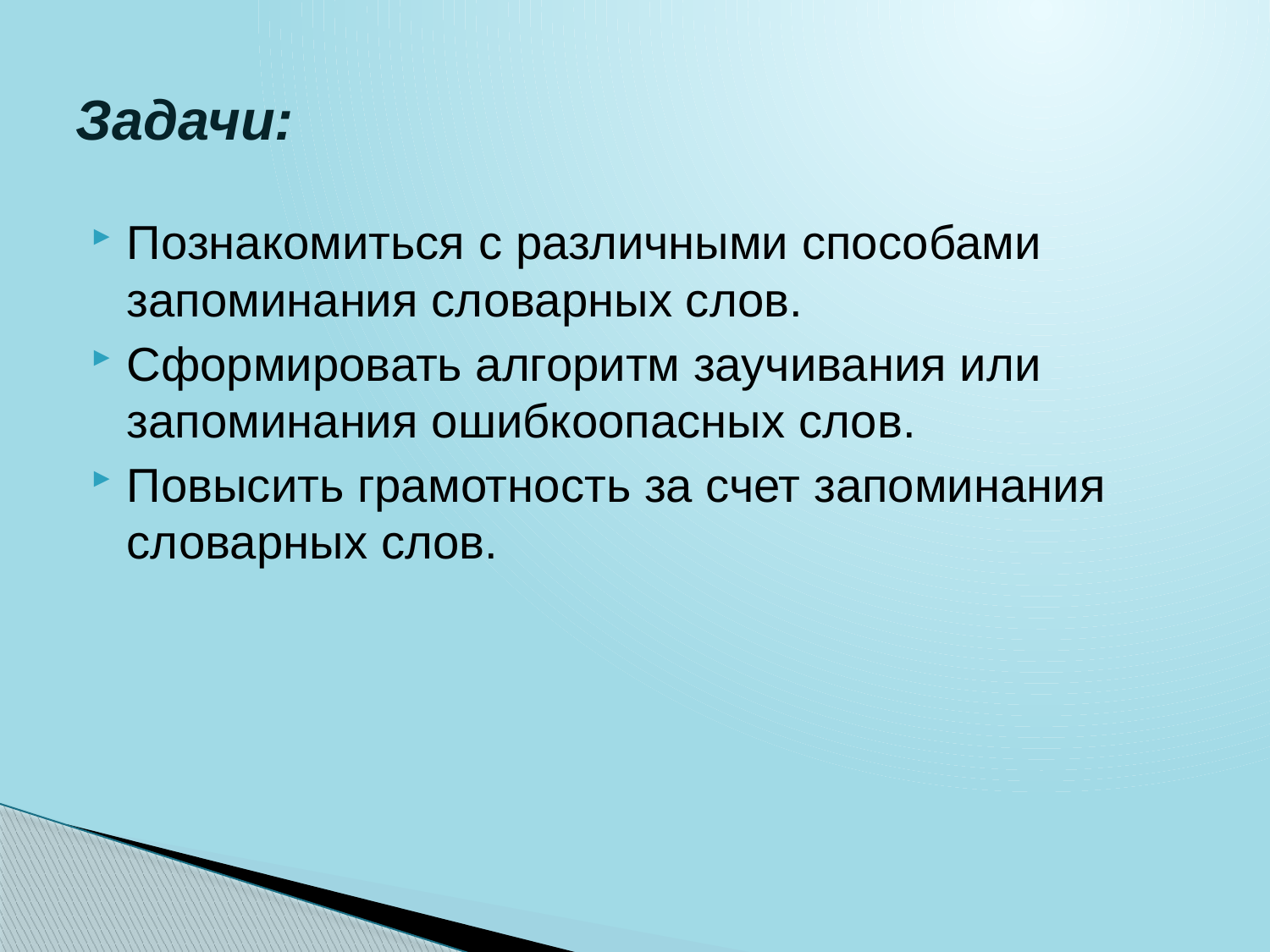

# Задачи:
Познакомиться с различными способами запоминания словарных слов.
Сформировать алгоритм заучивания или запоминания ошибкоопасных слов.
Повысить грамотность за счет запоминания словарных слов.